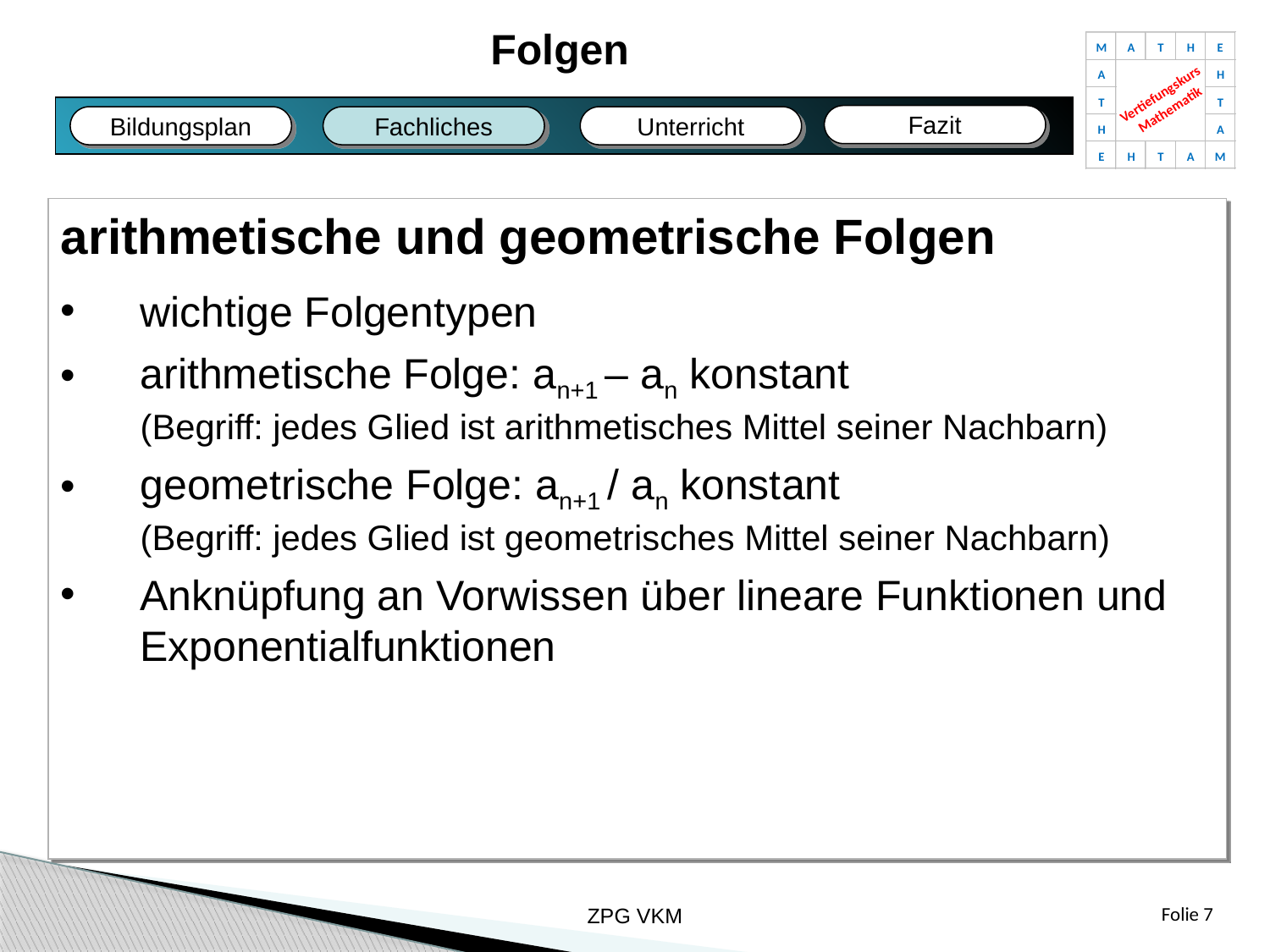

Folgen

M
A
T
H
E

A
H
Vertiefungskurs
Mathematik

T
T

H
A

E
H
T
A
M

Fazit
Fachliches
Bildungsplan
Unterricht
Fazit
Bildungsplan
Fachliches
Unterricht
arithmetische und geometrische Folgen
wichtige Folgentypen
arithmetische Folge: an+1 – an konstant
(Begriff: jedes Glied ist arithmetisches Mittel seiner Nachbarn)
geometrische Folge: an+1 / an konstant
(Begriff: jedes Glied ist geometrisches Mittel seiner Nachbarn)
Anknüpfung an Vorwissen über lineare Funktionen und
Exponentialfunktionen

ZPG VKM
Folie 7